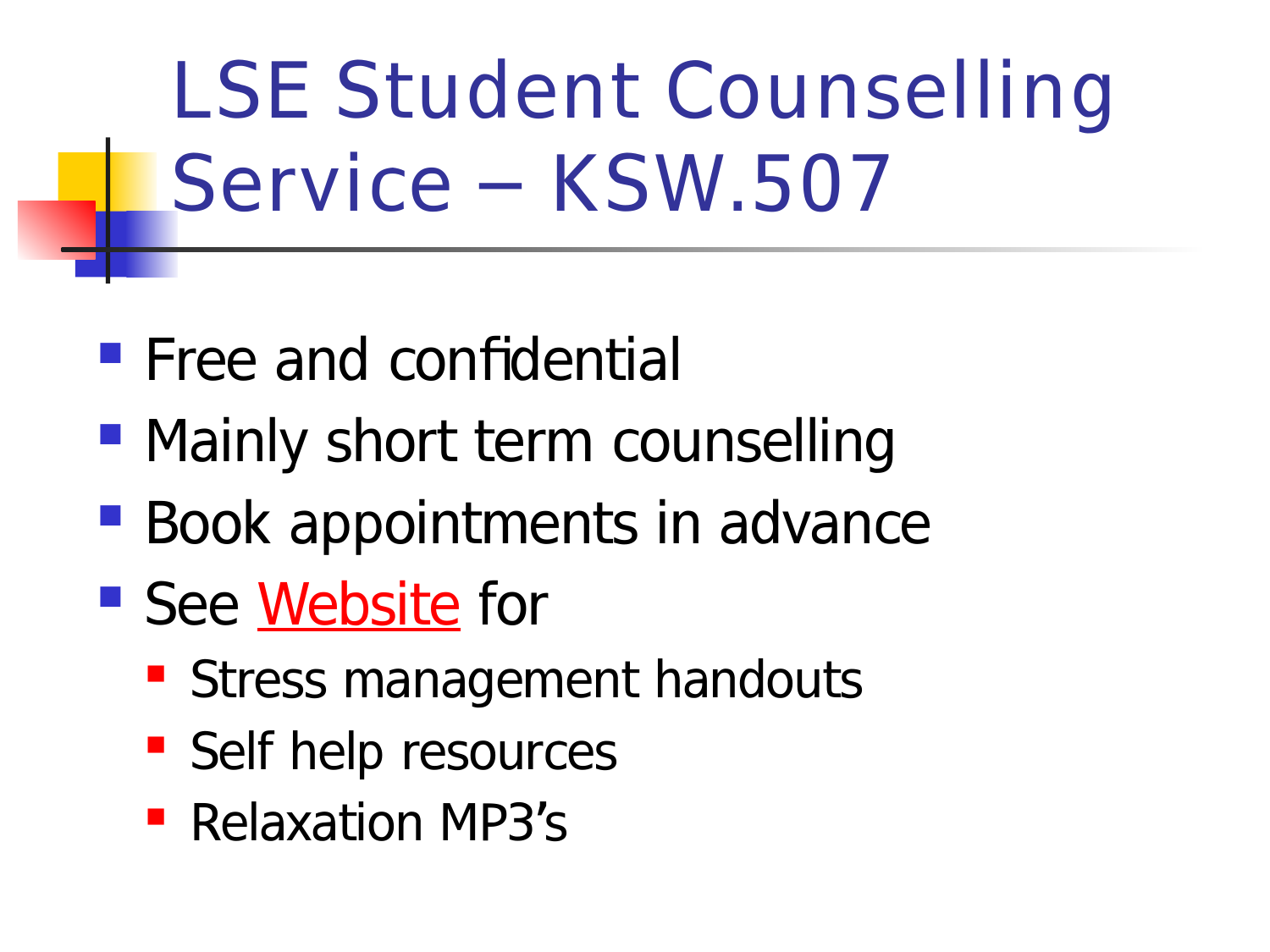

# LSE Student Counselling Service – KSW.507
Free and confidential
Mainly short term counselling
Book appointments in advance
See Website for
Stress management handouts
Self help resources
Relaxation MP3’s